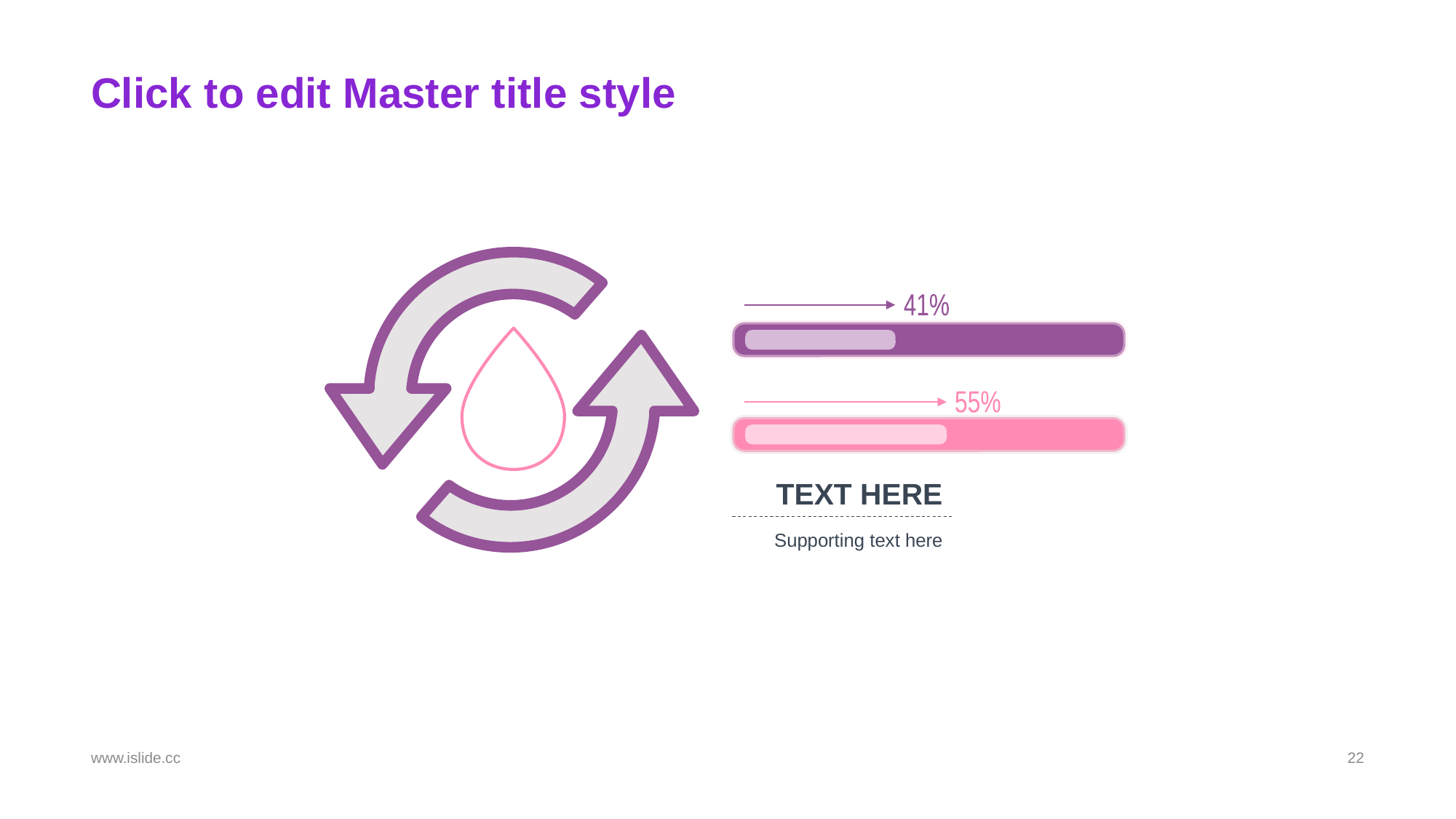

# Click to edit Master title style

41%

55%

TEXT HERE
Supporting text here
www.islide.cc
22